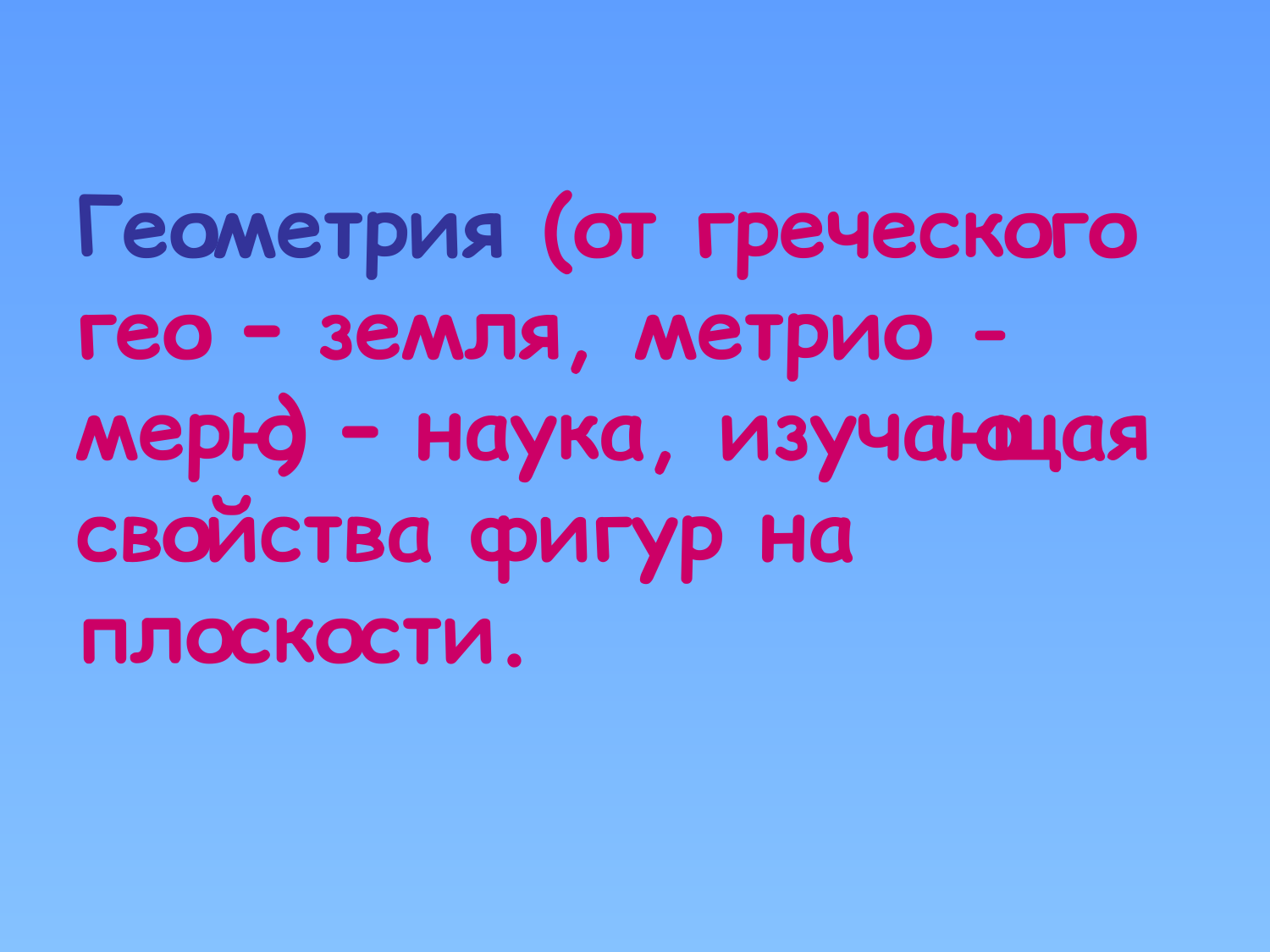

# Геометрия (от греческого гео – земля, метрио - мерю) – наука, изучающая свойства фигур на плоскости.